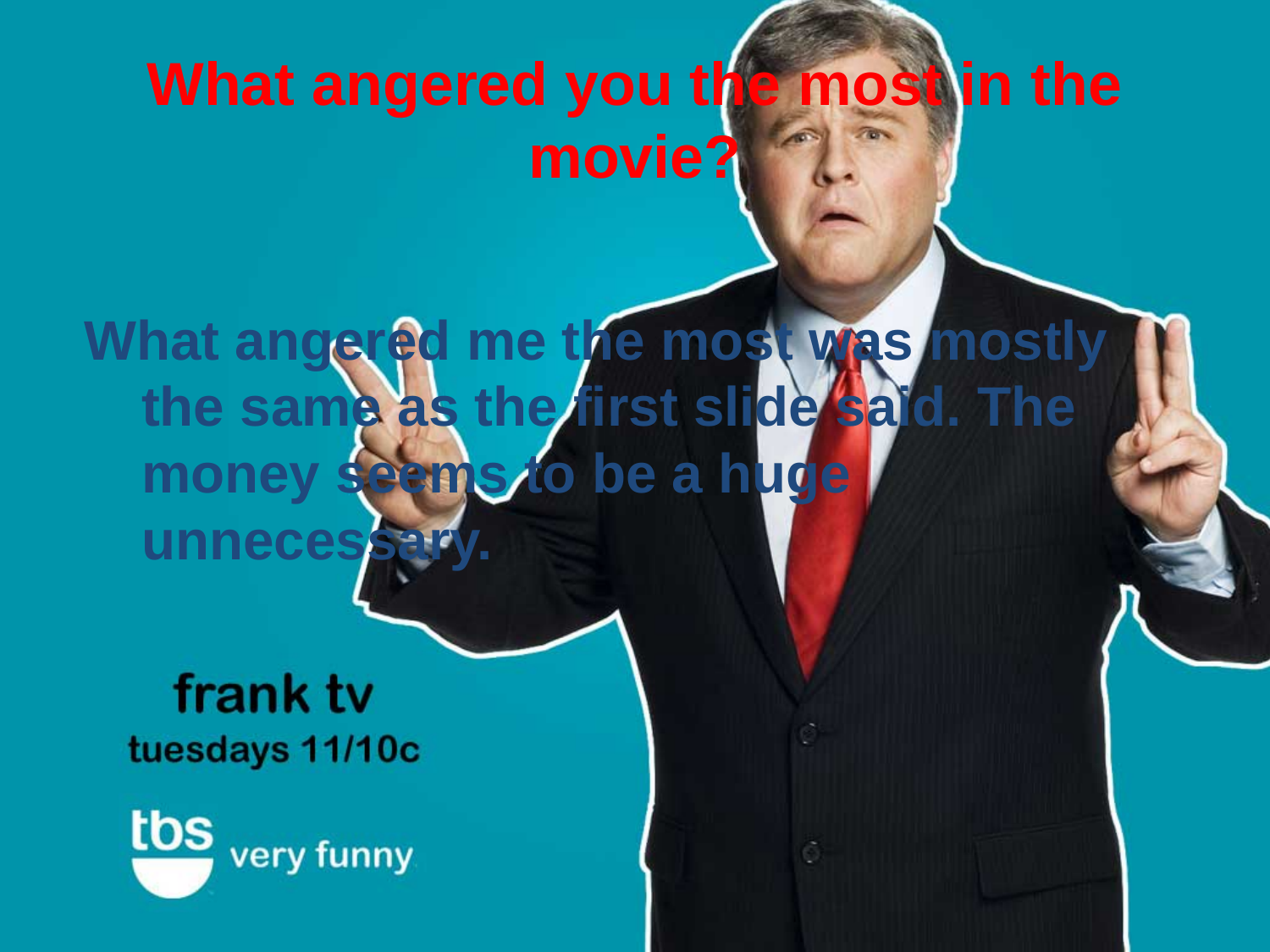

# What angered you the most in the movie?
What angered me the most was mostly the same as the first slide said. The money seems to be a huge unnecessary.